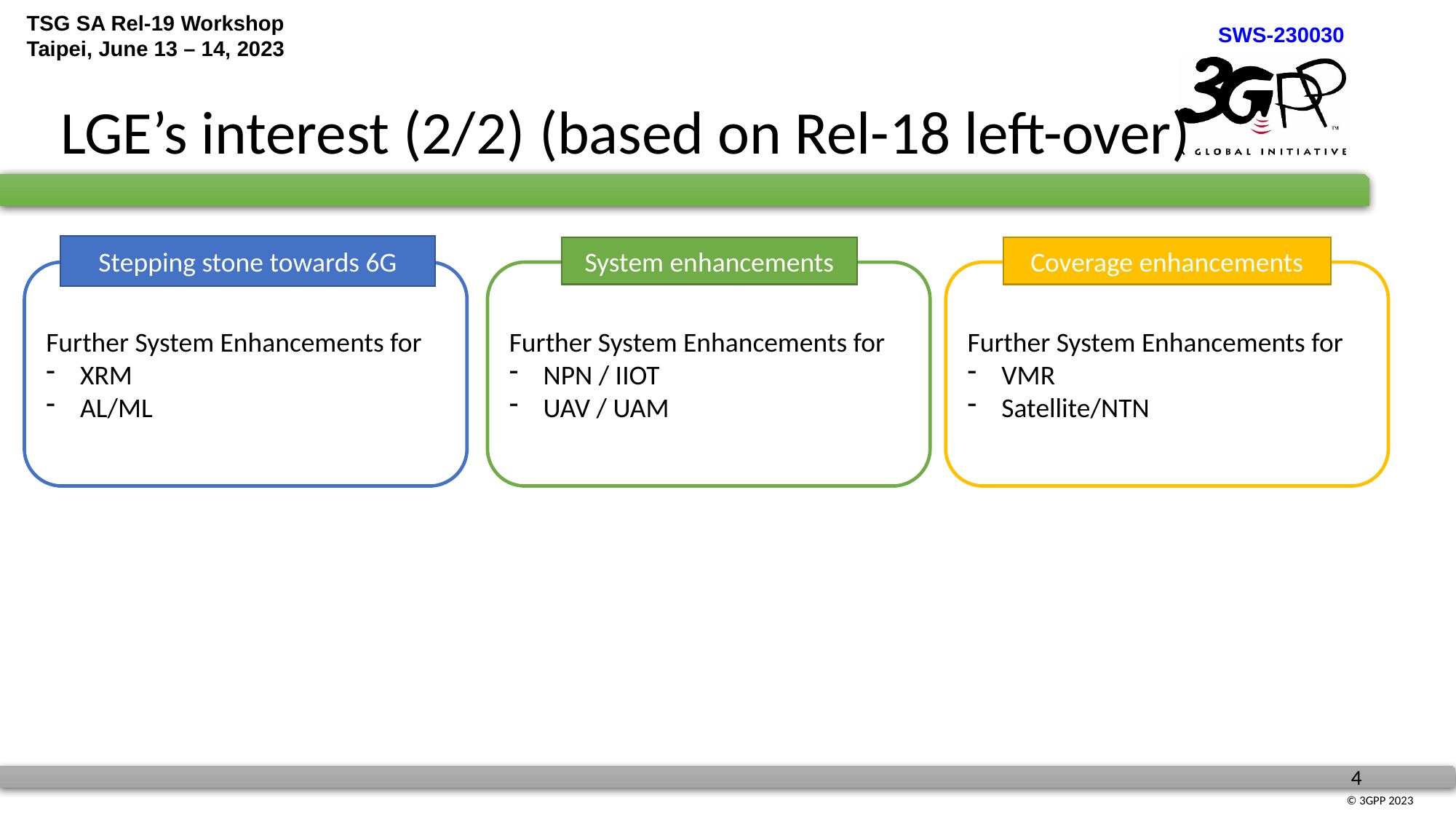

LGE’s interest (2/2) (based on Rel-18 left-over)
Stepping stone towards 6G
System enhancements
Coverage enhancements
Further System Enhancements for
XRM
AL/ML
Further System Enhancements for
NPN / IIOT
UAV / UAM
Further System Enhancements for
VMR
Satellite/NTN